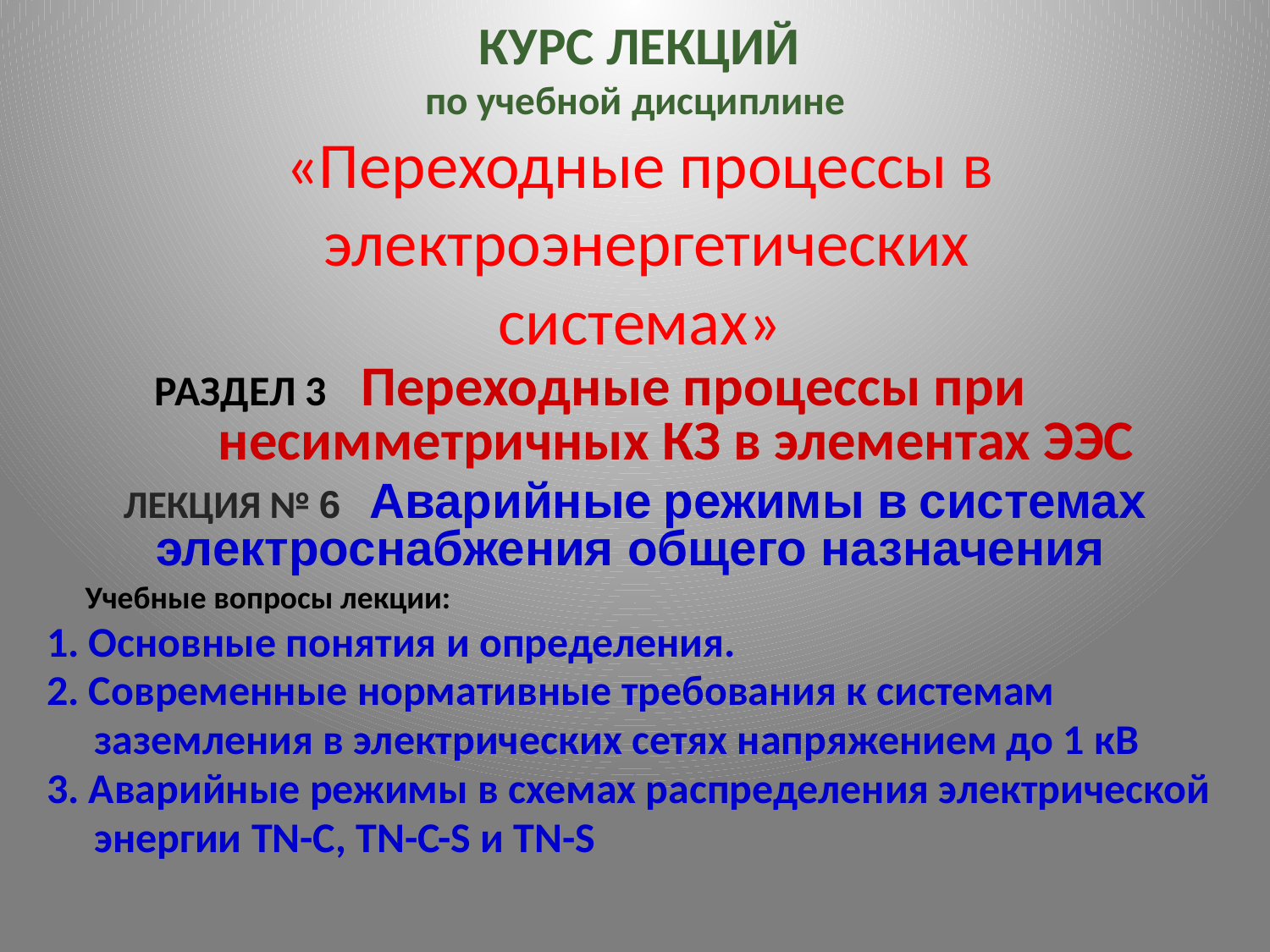

# КУРС ЛЕКЦИЙ по учебной дисциплине «Переходные процессы в электроэнергетических системах»
РАЗДЕЛ 3    Переходные процессы при несимметричных КЗ в элементах ЭЭС
ЛЕКЦИЯ № 6    Аварийные режимы в системах электроснабжения общего назначения
        Учебные вопросы лекции:
  1. Основные понятия и определения.
  2. Современные нормативные требования к системам
       заземления в электрических сетях напряжением до 1 кВ
  3. Аварийные режимы в схемах распределения электрической
       энергии TN-C, TN-C-S и TN-S